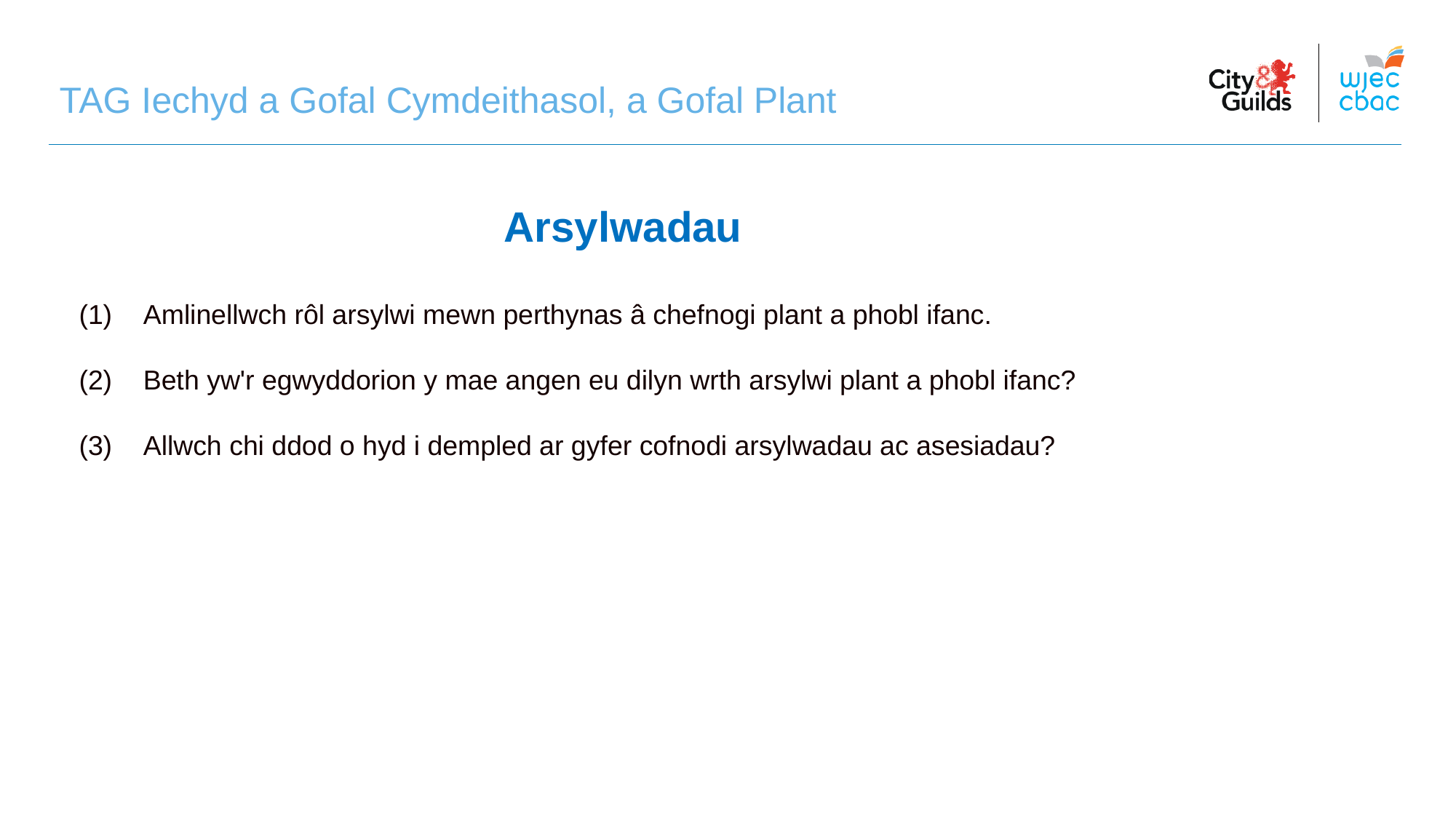

# TAG Iechyd a Gofal Cymdeithasol, a Gofal Plant
Arsylwadau

(1)	Amlinellwch rôl arsylwi mewn perthynas â chefnogi plant a phobl ifanc.

(2)	Beth yw'r egwyddorion y mae angen eu dilyn wrth arsylwi plant a phobl ifanc?

(3)	Allwch chi ddod o hyd i dempled ar gyfer cofnodi arsylwadau ac asesiadau?